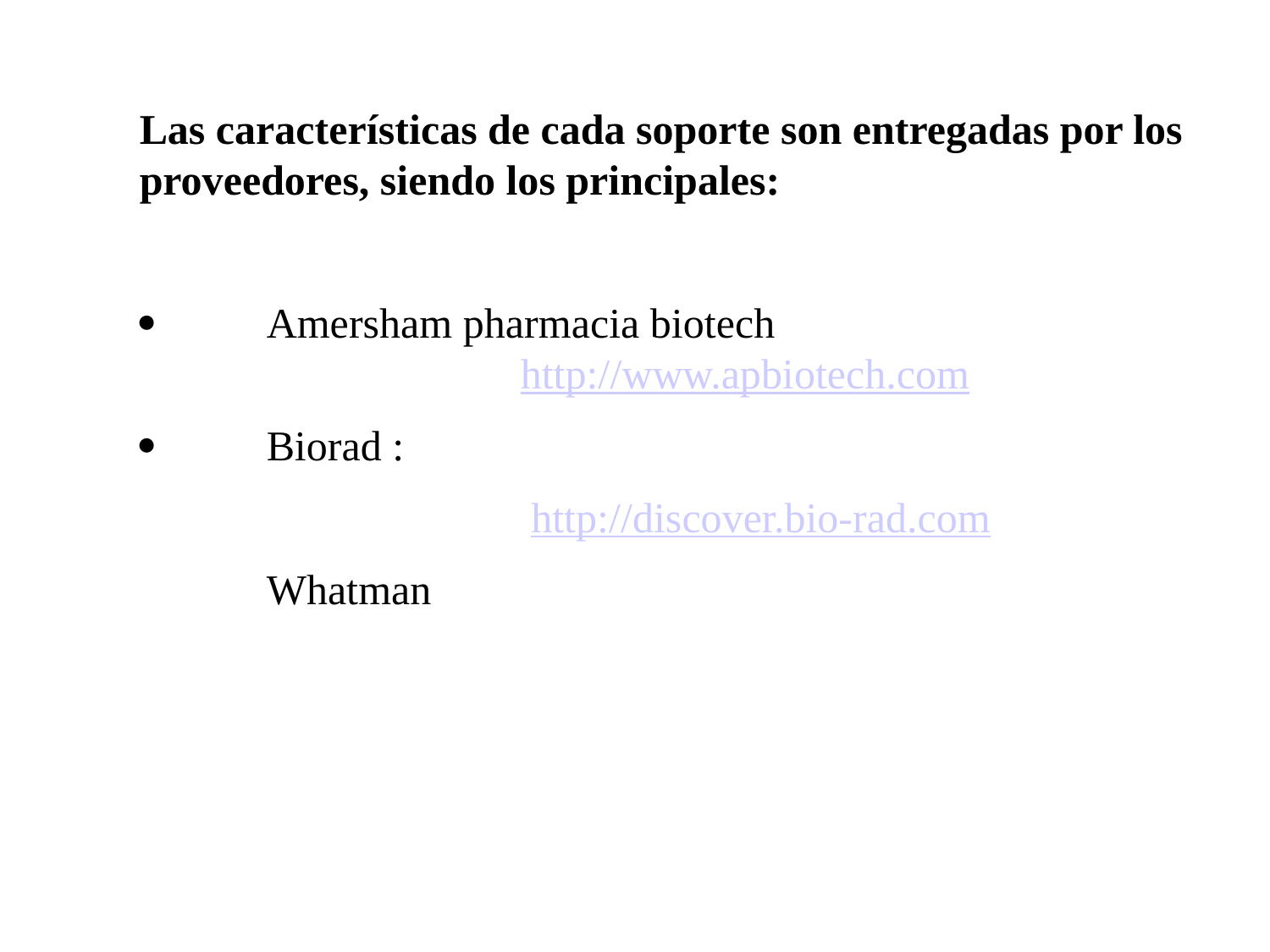

Las características de cada soporte son entregadas por los proveedores, siendo los principales:

•        	Amersham pharmacia biotech						http://www.apbiotech.com
•        	Biorad :
			 http://discover.bio-rad.com
	Whatman